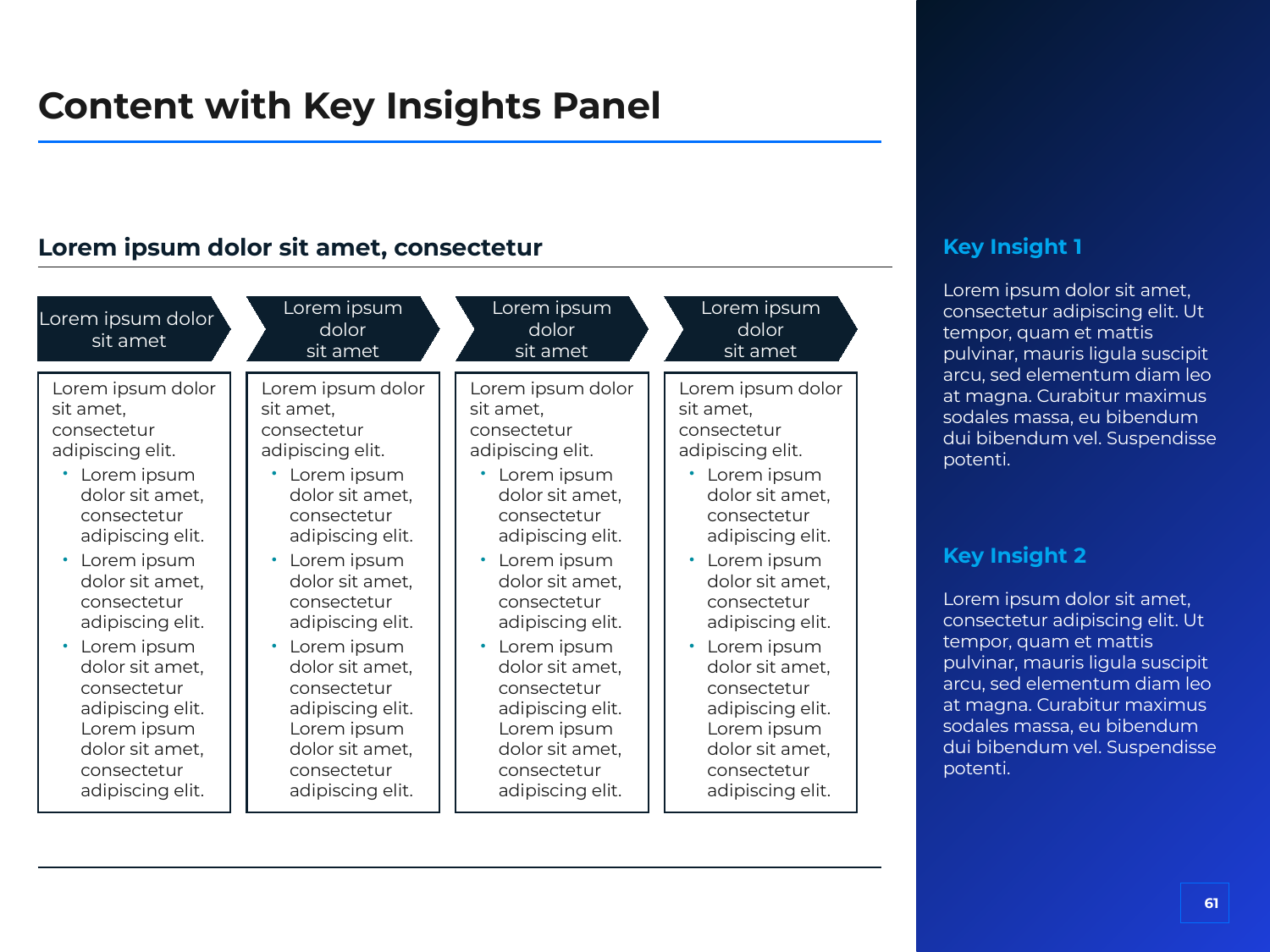

# Content with Key Insights Panel
Key Insight 1
Lorem ipsum dolor sit amet, consectetur
Lorem ipsum dolor sit amet, consectetur adipiscing elit. Ut tempor, quam et mattis pulvinar, mauris ligula suscipit arcu, sed elementum diam leo at magna. Curabitur maximus sodales massa, eu bibendum dui bibendum vel. Suspendisse potenti.

Lorem ipsum dolor
sit amet
Lorem ipsum dolor
sit amet
Lorem ipsum dolor
sit amet
Lorem ipsum dolor
sit amet
Lorem ipsum dolor sit amet, consectetur adipiscing elit.
Lorem ipsum dolor sit amet, consectetur adipiscing elit.
Lorem ipsum dolor sit amet, consectetur adipiscing elit.
Lorem ipsum dolor sit amet, consectetur adipiscing elit. Lorem ipsum dolor sit amet, consectetur adipiscing elit.
Lorem ipsum dolor sit amet, consectetur adipiscing elit.
Lorem ipsum dolor sit amet, consectetur adipiscing elit.
Lorem ipsum dolor sit amet, consectetur adipiscing elit.
Lorem ipsum dolor sit amet, consectetur adipiscing elit. Lorem ipsum dolor sit amet, consectetur adipiscing elit.
Lorem ipsum dolor sit amet, consectetur adipiscing elit.
Lorem ipsum dolor sit amet, consectetur adipiscing elit.
Lorem ipsum dolor sit amet, consectetur adipiscing elit.
Lorem ipsum dolor sit amet, consectetur adipiscing elit. Lorem ipsum dolor sit amet, consectetur adipiscing elit.
Lorem ipsum dolor sit amet, consectetur adipiscing elit.
Lorem ipsum dolor sit amet, consectetur adipiscing elit.
Lorem ipsum dolor sit amet, consectetur adipiscing elit.
Lorem ipsum dolor sit amet, consectetur adipiscing elit. Lorem ipsum dolor sit amet, consectetur adipiscing elit.
Key Insight 2
Lorem ipsum dolor sit amet, consectetur adipiscing elit. Ut tempor, quam et mattis pulvinar, mauris ligula suscipit arcu, sed elementum diam leo at magna. Curabitur maximus sodales massa, eu bibendum dui bibendum vel. Suspendisse potenti.

61